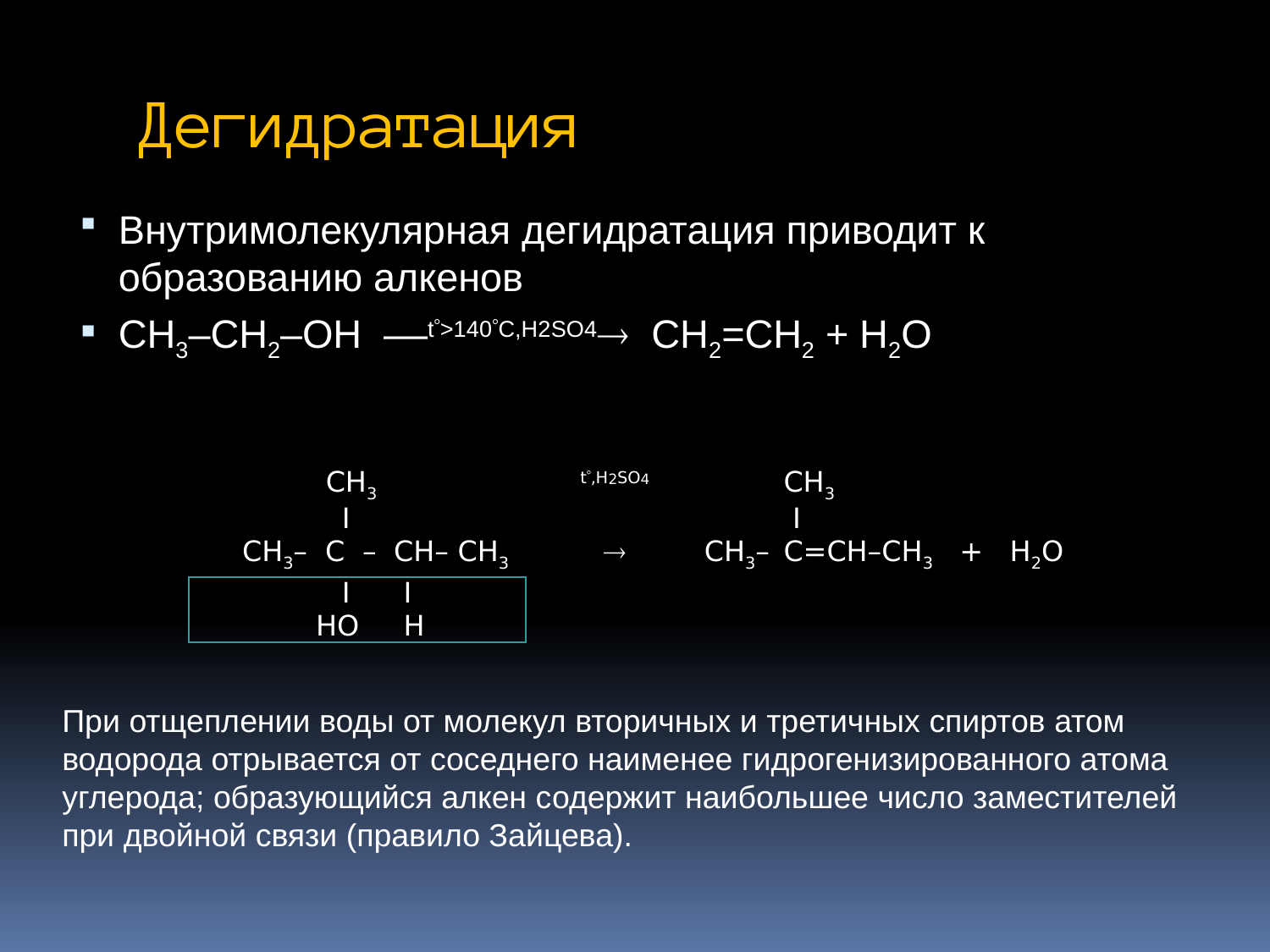

# Дегидратация
Внутримолекулярная дегидратация приводит к образованию алкенов
CH3–CH2–OH  ––t°>140°C,H2SO4→  CH2=CH2 + H2O

| CH3  I |  | t°,H2SO4 |  | CH3  I |
| --- | --- | --- | --- | --- |
| CH3– C – | CH– CH3 | → | CH3– | C=CH–CH3 + H2O |
| I    HO | I H |  |  |  |
При отщеплении воды от молекул вторичных и третичных спиртов атом водорода отрывается от соседнего наименее гидрогенизированного атома углерода; образующийся алкен содержит наибольшее число заместителей при двойной связи (правило Зайцева).